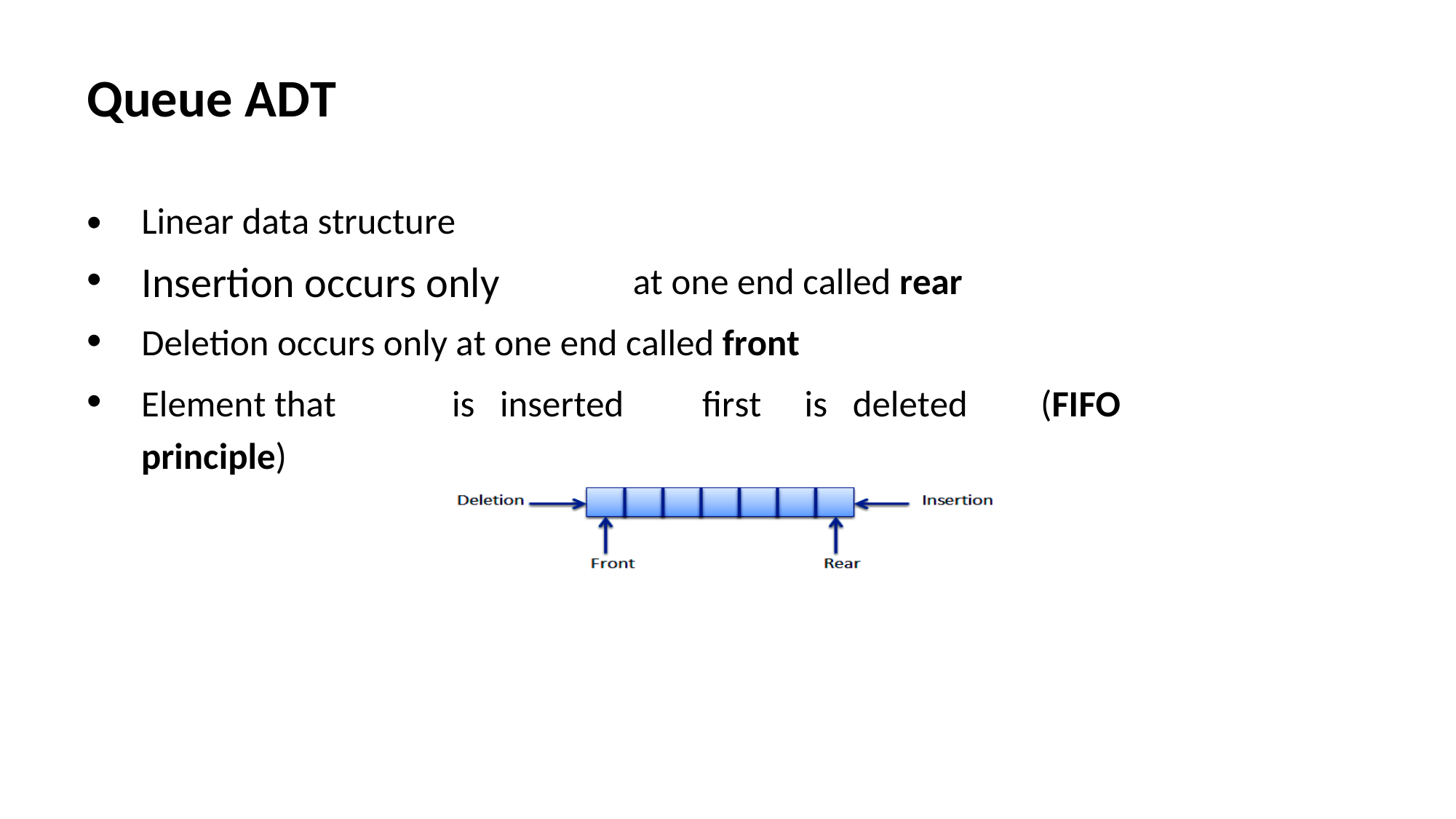

Queue ADT
•
•
•
•
Linear data structure
Insertion occurs only
at one end called rear
Deletion occurs only at one end called front
Element that
principle)
is
inserted
first
is
deleted
(FIFO